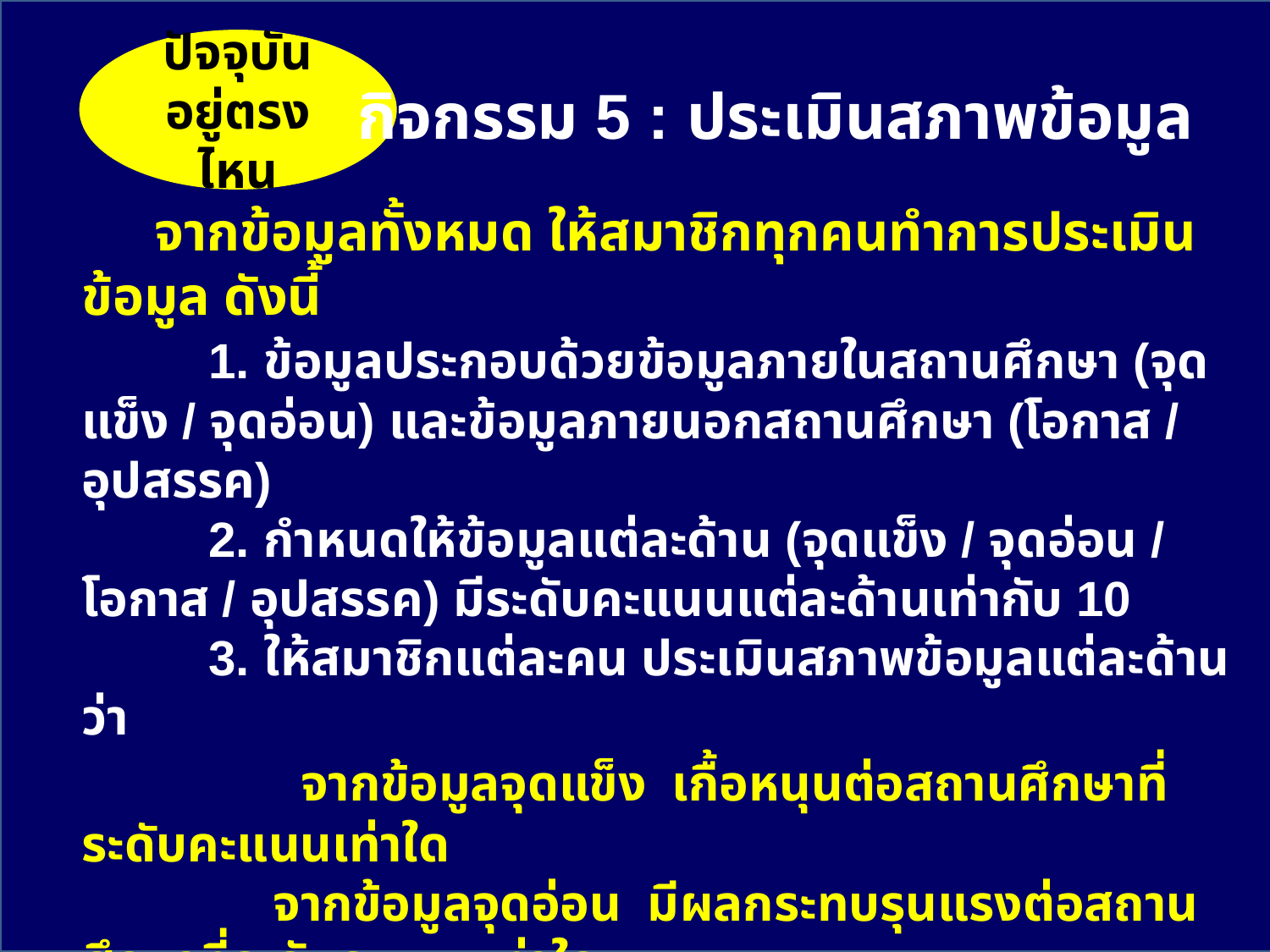

ปัจจุบันอยู่ตรงไหน
         กิจกรรม 5 : ประเมินสภาพข้อมูล
     จากข้อมูลทั้งหมด ให้สมาชิกทุกคนทำการประเมินข้อมูล ดังนี้
      	1. ข้อมูลประกอบด้วยข้อมูลภายในสถานศึกษา (จุดแข็ง / จุดอ่อน) และข้อมูลภายนอกสถานศึกษา (โอกาส / อุปสรรค)
      	2. กำหนดให้ข้อมูลแต่ละด้าน (จุดแข็ง / จุดอ่อน / โอกาส / อุปสรรค) มีระดับคะแนนแต่ละด้านเท่ากับ 10
 	3. ให้สมาชิกแต่ละคน ประเมินสภาพข้อมูลแต่ละด้านว่า
               จากข้อมูลจุดแข็ง  เกื้อหนุนต่อสถานศึกษาที่ระดับคะแนนเท่าใด
 	     จากข้อมูลจุดอ่อน  มีผลกระทบรุนแรงต่อสถานศึกษาที่ระดับคะแนนเท่าใด
  	     จากข้อมูลโอกาส  เกื้อหนุนต่อสถานศึกษาที่ระดับคะแนนเท่าใด
                จากข้อมูลอุปสรรค  มีผลกระทบรุนแรงต่อสถานศึกษาที่ระดับคะแนนเท่าใด